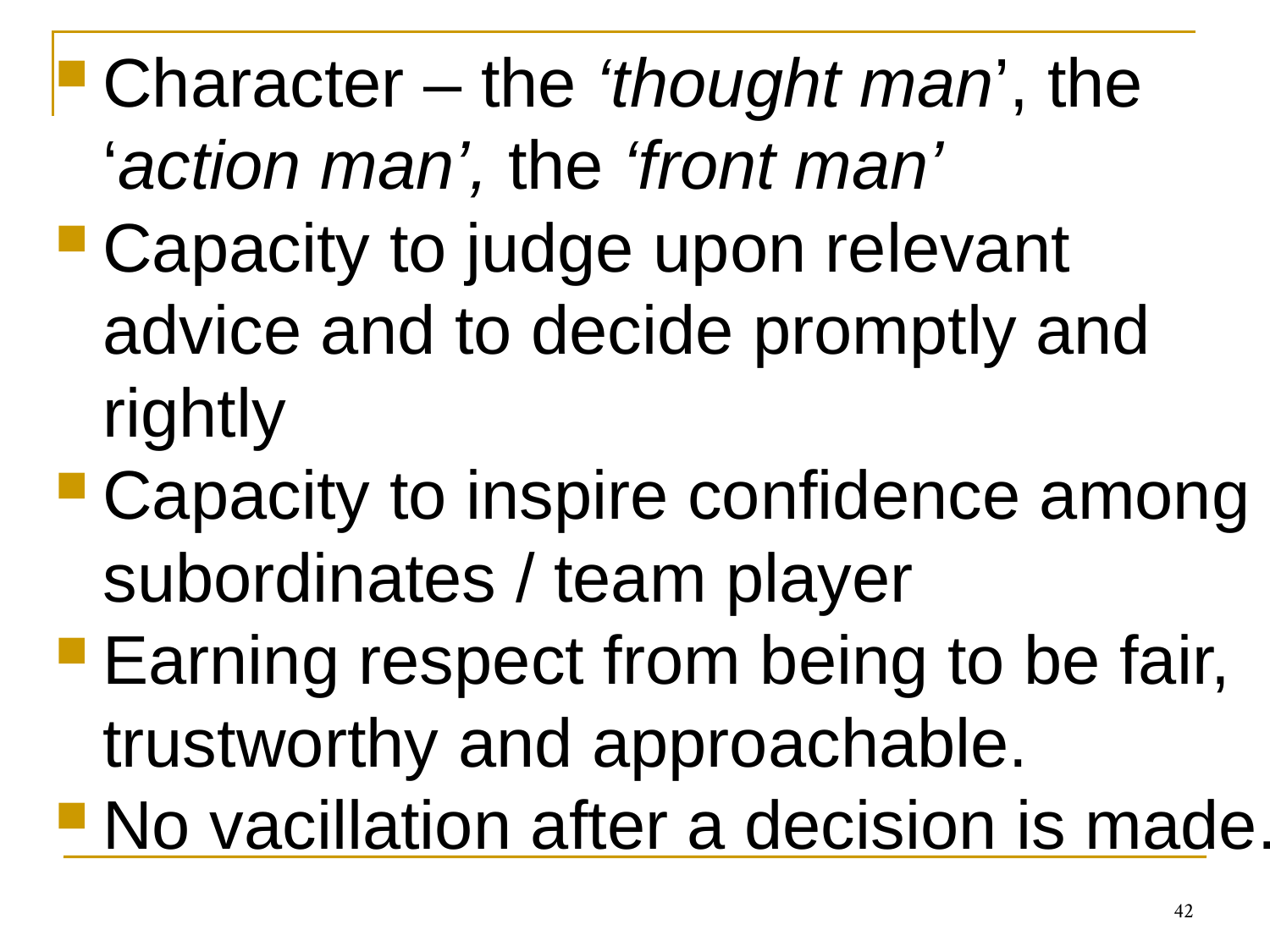

Character – the ‘thought man’, the ‘action man’, the ‘front man’
Capacity to judge upon relevant advice and to decide promptly and rightly
Capacity to inspire confidence among subordinates / team player
Earning respect from being to be fair, trustworthy and approachable.
No vacillation after a decision is made.
42